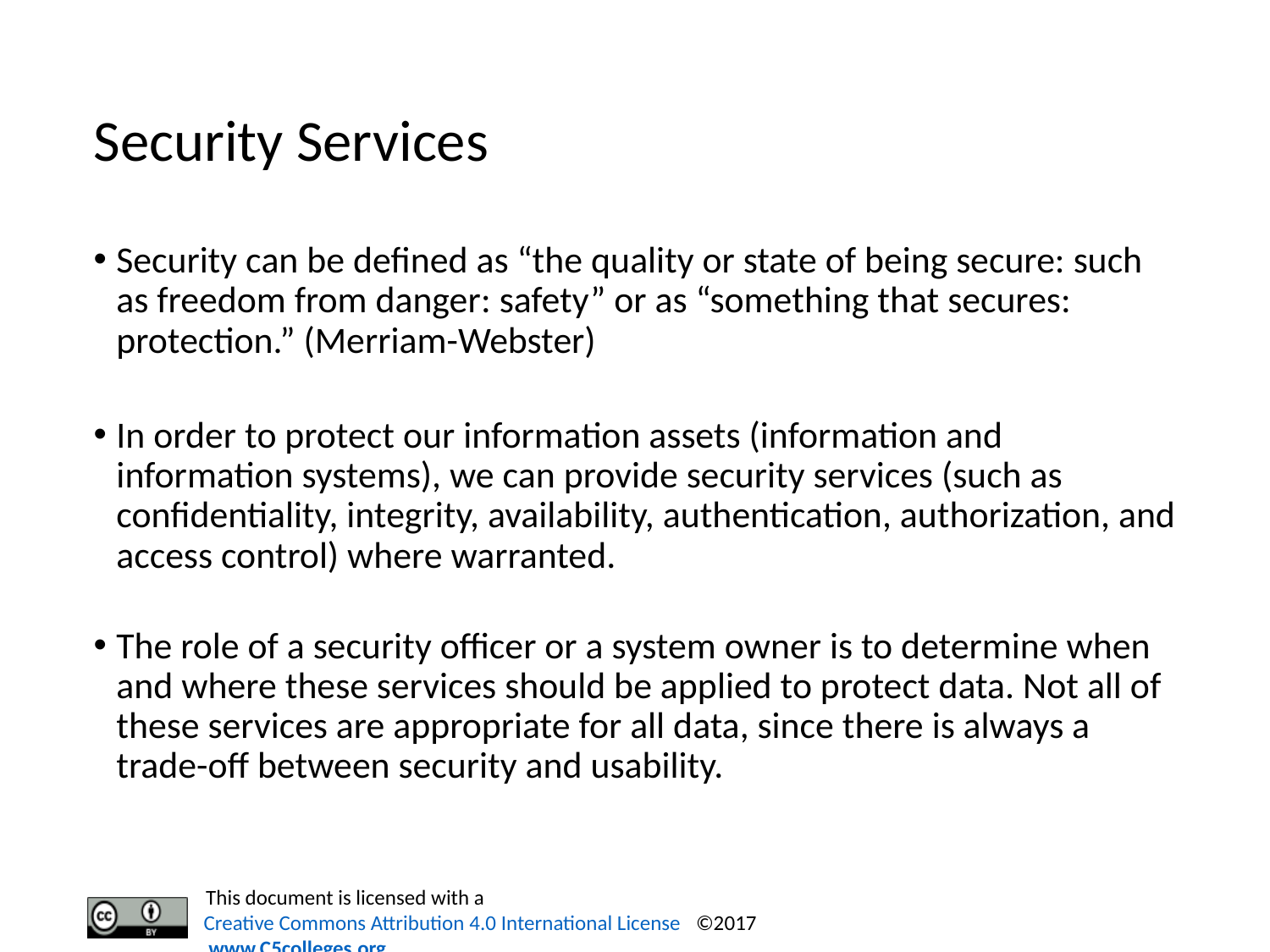

# Security Services
Security can be defined as “the quality or state of being secure: such as freedom from danger: safety” or as “something that secures: protection.” (Merriam-Webster)
In order to protect our information assets (information and information systems), we can provide security services (such as confidentiality, integrity, availability, authentication, authorization, and access control) where warranted.
The role of a security officer or a system owner is to determine when and where these services should be applied to protect data. Not all of these services are appropriate for all data, since there is always a trade-off between security and usability.